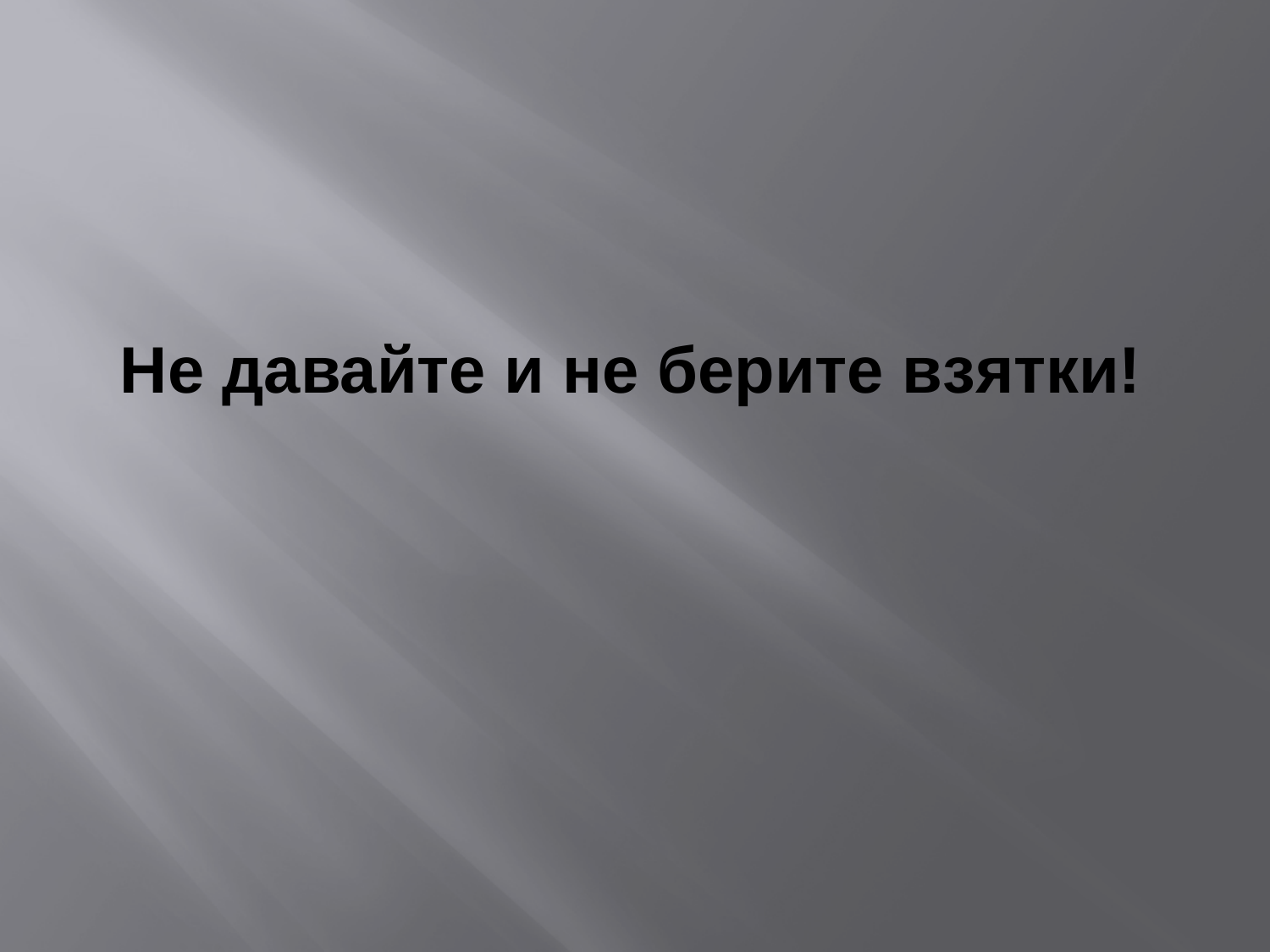

# Не давайте и не берите взятки!